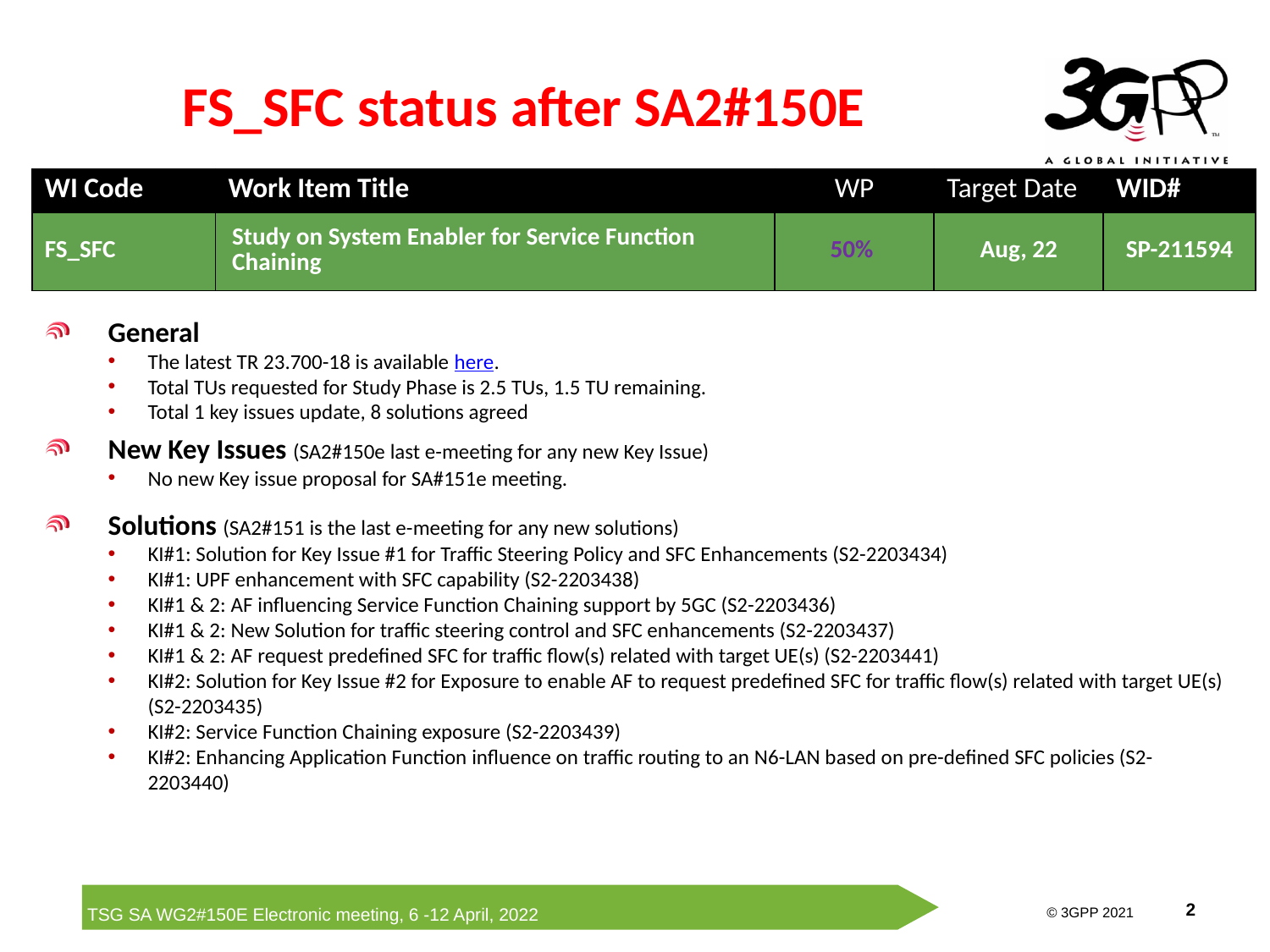

# FS_SFC status after SA2#150E
| WI Code | Work Item Title | WP | Target Date | WID# |
| --- | --- | --- | --- | --- |
| FS\_SFC | Study on System Enabler for Service Function Chaining | 50% | Aug, 22 | SP-211594 |
General
The latest TR 23.700-18 is available here.
Total TUs requested for Study Phase is 2.5 TUs, 1.5 TU remaining.
Total 1 key issues update, 8 solutions agreed
New Key Issues (SA2#150e last e-meeting for any new Key Issue)
No new Key issue proposal for SA#151e meeting.

Solutions (SA2#151 is the last e-meeting for any new solutions)
KI#1: Solution for Key Issue #1 for Traffic Steering Policy and SFC Enhancements (S2-2203434)
KI#1: UPF enhancement with SFC capability (S2-2203438)
KI#1 & 2: AF influencing Service Function Chaining support by 5GC (S2-2203436)
KI#1 & 2: New Solution for traffic steering control and SFC enhancements (S2-2203437)
KI#1 & 2: AF request predefined SFC for traffic flow(s) related with target UE(s) (S2-2203441)
KI#2: Solution for Key Issue #2 for Exposure to enable AF to request predefined SFC for traffic flow(s) related with target UE(s) (S2-2203435)
KI#2: Service Function Chaining exposure (S2-2203439)
KI#2: Enhancing Application Function influence on traffic routing to an N6-LAN based on pre-defined SFC policies (S2-2203440)